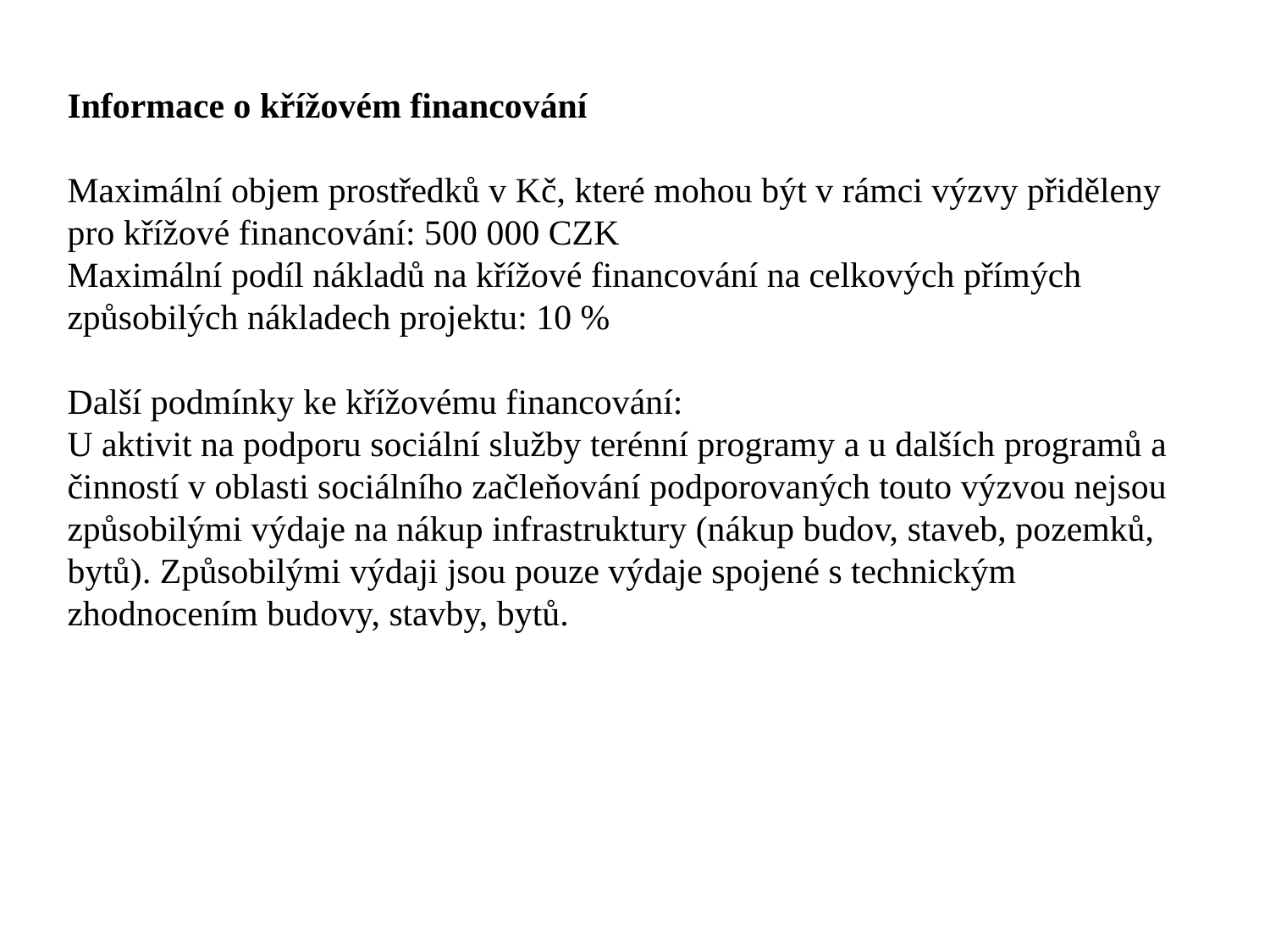

Informace o křížovém financování

Maximální objem prostředků v Kč, které mohou být v rámci výzvy přiděleny pro křížové financování: 500 000 CZK
Maximální podíl nákladů na křížové financování na celkových přímých způsobilých nákladech projektu: 10 %

Další podmínky ke křížovému financování:
U aktivit na podporu sociální služby terénní programy a u dalších programů a činností v oblasti sociálního začleňování podporovaných touto výzvou nejsou způsobilými výdaje na nákup infrastruktury (nákup budov, staveb, pozemků, bytů). Způsobilými výdaji jsou pouze výdaje spojené s technickým zhodnocením budovy, stavby, bytů.